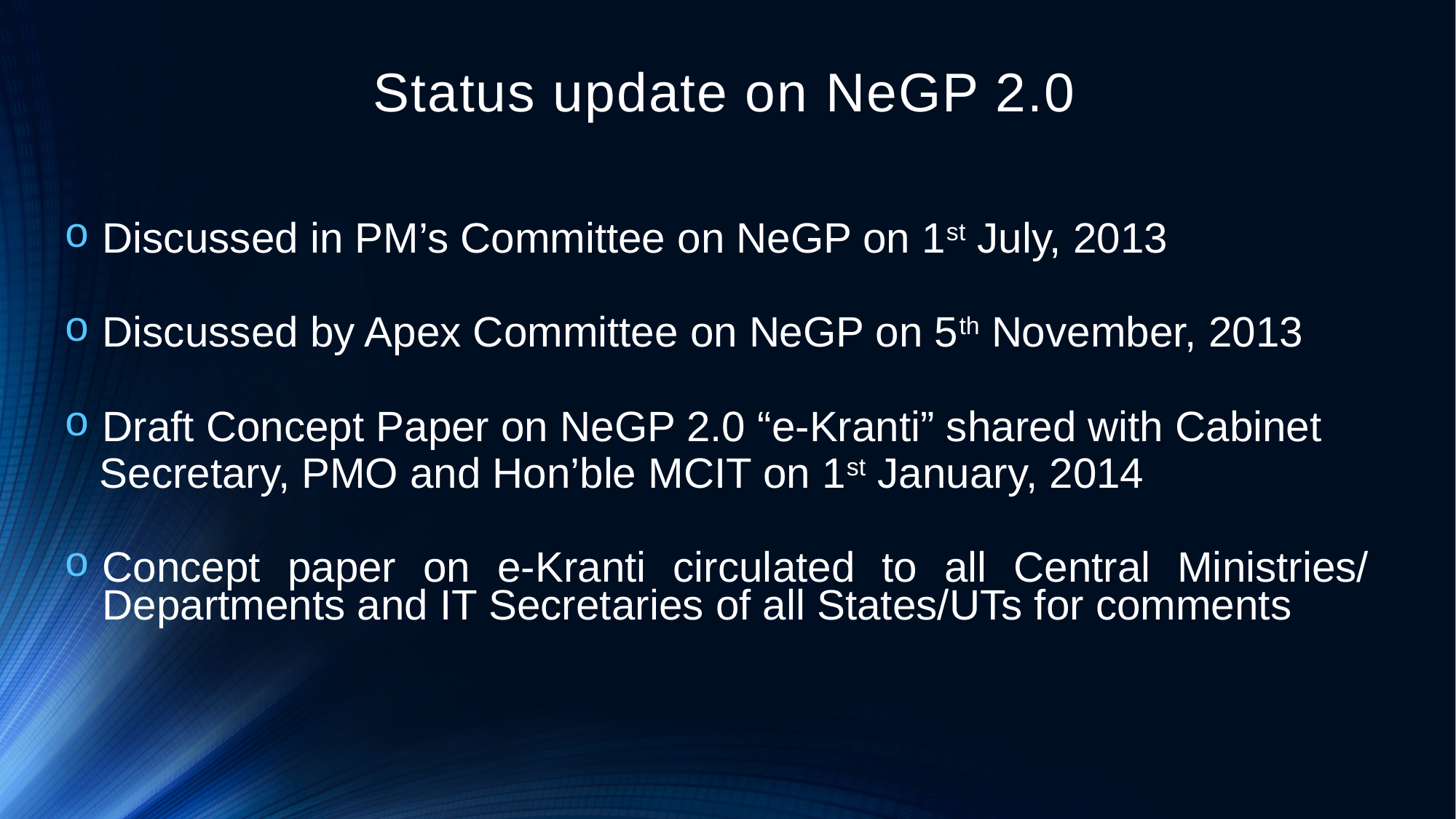

# Status update on NeGP 2.0

Discussed in PM’s Committee on NeGP on 1st July, 2013

Discussed by Apex Committee on NeGP on 5th November, 2013

Draft Concept Paper on NeGP 2.0 “e-Kranti” shared with Cabinet
   Secretary, PMO and Hon’ble MCIT on 1st January, 2014

Concept paper on e-Kranti circulated to all Central Ministries/ Departments and IT Secretaries of all States/UTs for comments